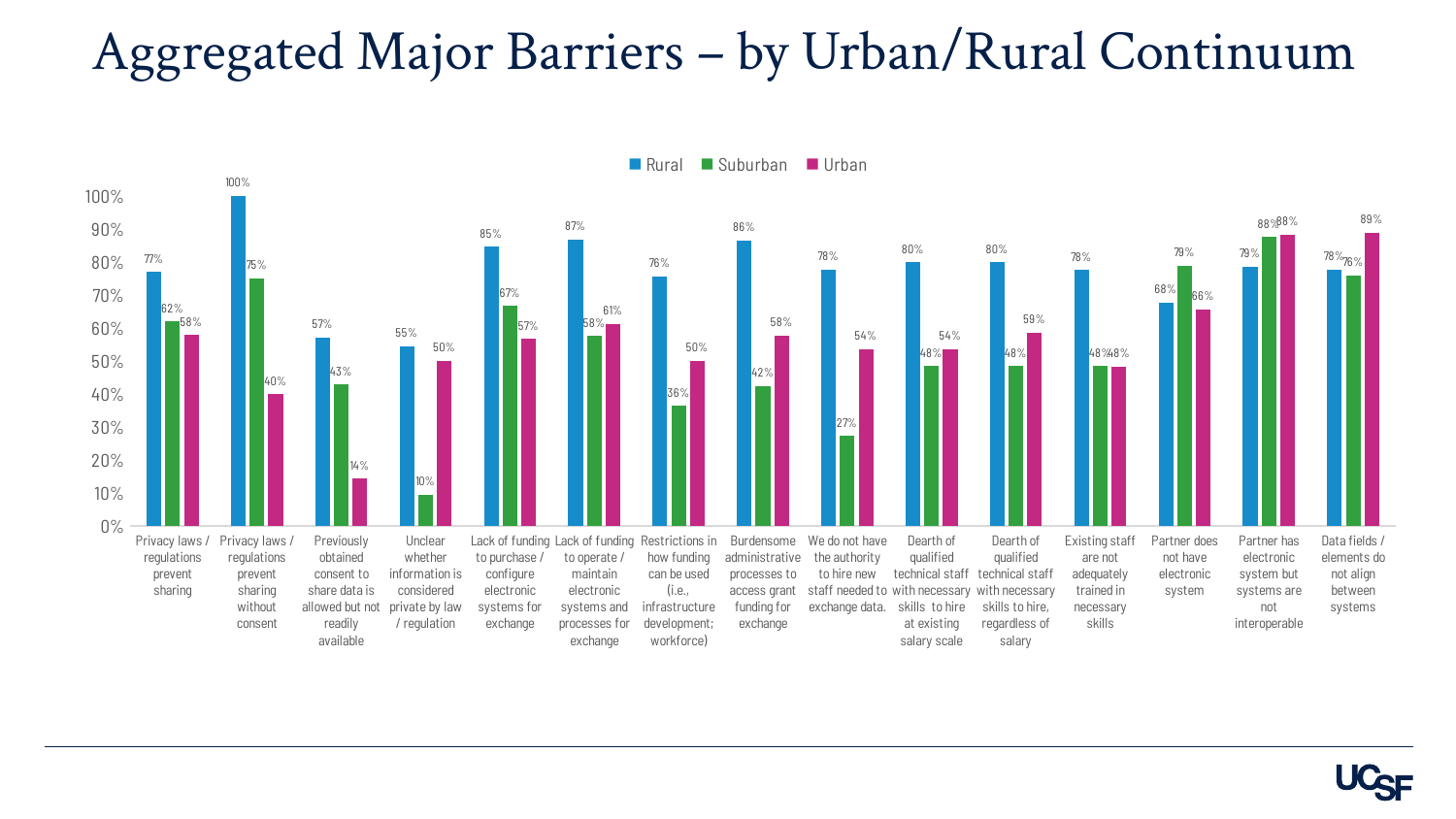

# Aggregated Major Barriers – by Urban/Rural Continuum

### Chart

| Category | Rural | Suburban | Urban |
|---|---|---|---|
| Privacy laws / regulations prevent sharing | 0.769230769 | 0.619047619 | 0.578947368 |
| Privacy laws / regulations prevent sharing without consent | 1.0 | 0.75 | 0.4 |
| Previously obtained consent to share data is allowed but not readily available | 0.571428571 | 0.428571429 | 0.142857143 |
| Unclear whether information is considered private by law / regulation | 0.545454545 | 0.095238095 | 0.5 |
| Lack of funding to purchase / configure electronic systems for exchange | 0.846153846 | 0.666666667 | 0.566666667 |
| Lack of funding to operate / maintain electronic systems and processes for exchange | 0.868421053 | 0.575757576 | 0.612903226 |
| Restrictions in how funding can be used (i.e., infrastructure development; workforce) | 0.756756757 | 0.363636364 | 0.5 |
| Burdensome administrative processes to access grant funding for exchange | 0.864864865 | 0.424242424 | 0.576923077 |
| We do not have the authority to hire new staff needed to exchange data. | 0.777777778 | 0.272727273 | 0.535714286 |
| Dearth of qualified technical staff with necessary skills  to hire at existing salary scale | 0.8 | 0.484848485 | 0.535714286 |
| Dearth of qualified technical staff with necessary skills to hire, regardless of salary | 0.8 | 0.484848485 | 0.586206897 |
| Existing staff are not adequately trained in necessary skills | 0.775 | 0.484848485 | 0.482758621 |
| Partner does not have electronic system | 0.677419355 | 0.787878788 | 0.65625 |
| Partner has electronic system but systems are not interoperable | 0.785714286 | 0.875 | 0.882352941 |
| Data fields / elements do not align between systems | 0.777777778 | 0.76 | 0.888888889 |